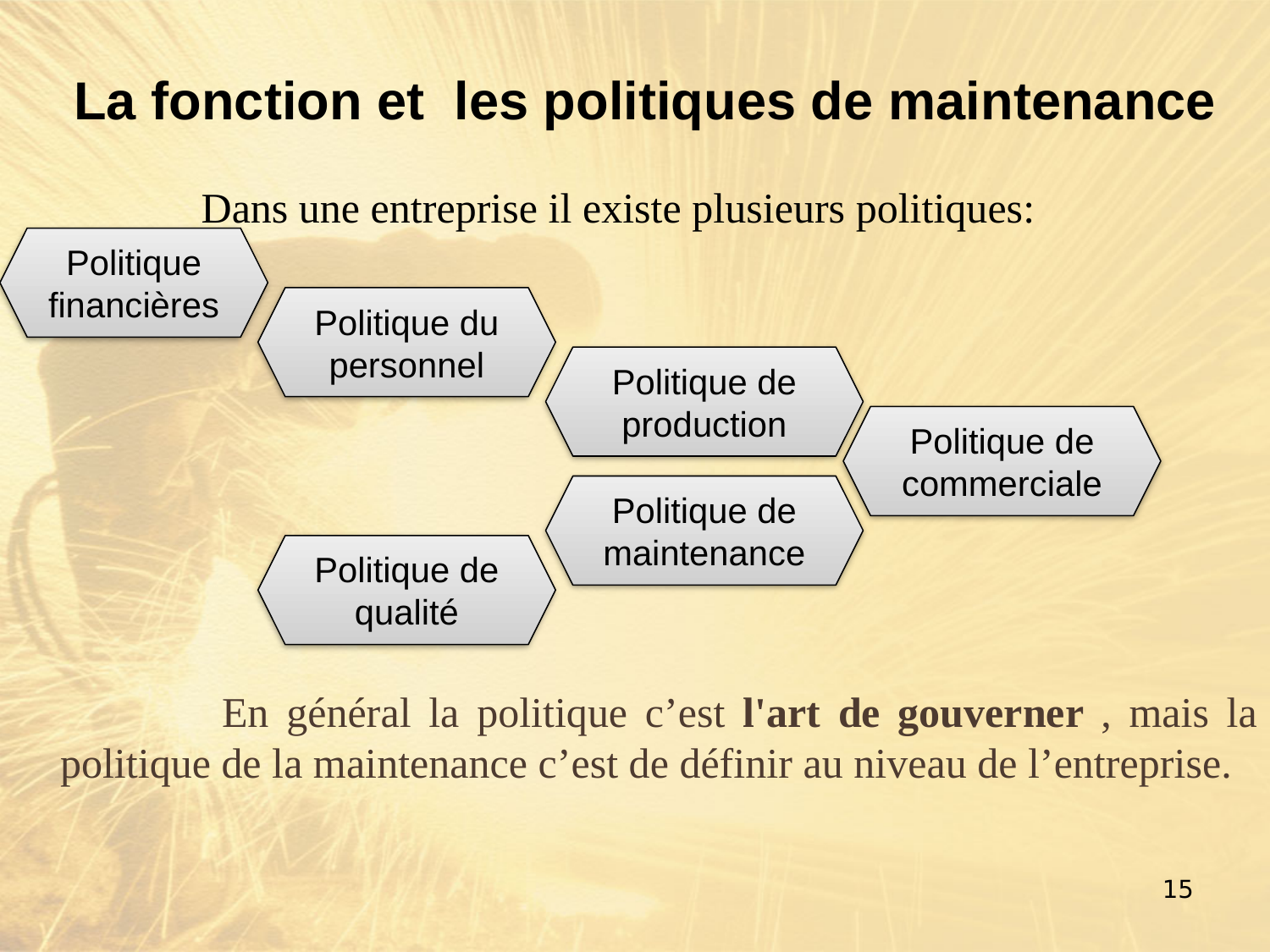

# La fonction et  les politiques de maintenance
		Dans une entreprise il existe plusieurs politiques:
Politique financières
Politique du personnel
Politique de production
Politique de commerciale
Politique de maintenance
Politique de qualité
     	En général la politique c’est l'art de gouverner , mais la politique de la maintenance c’est de définir au niveau de l’entreprise.
15